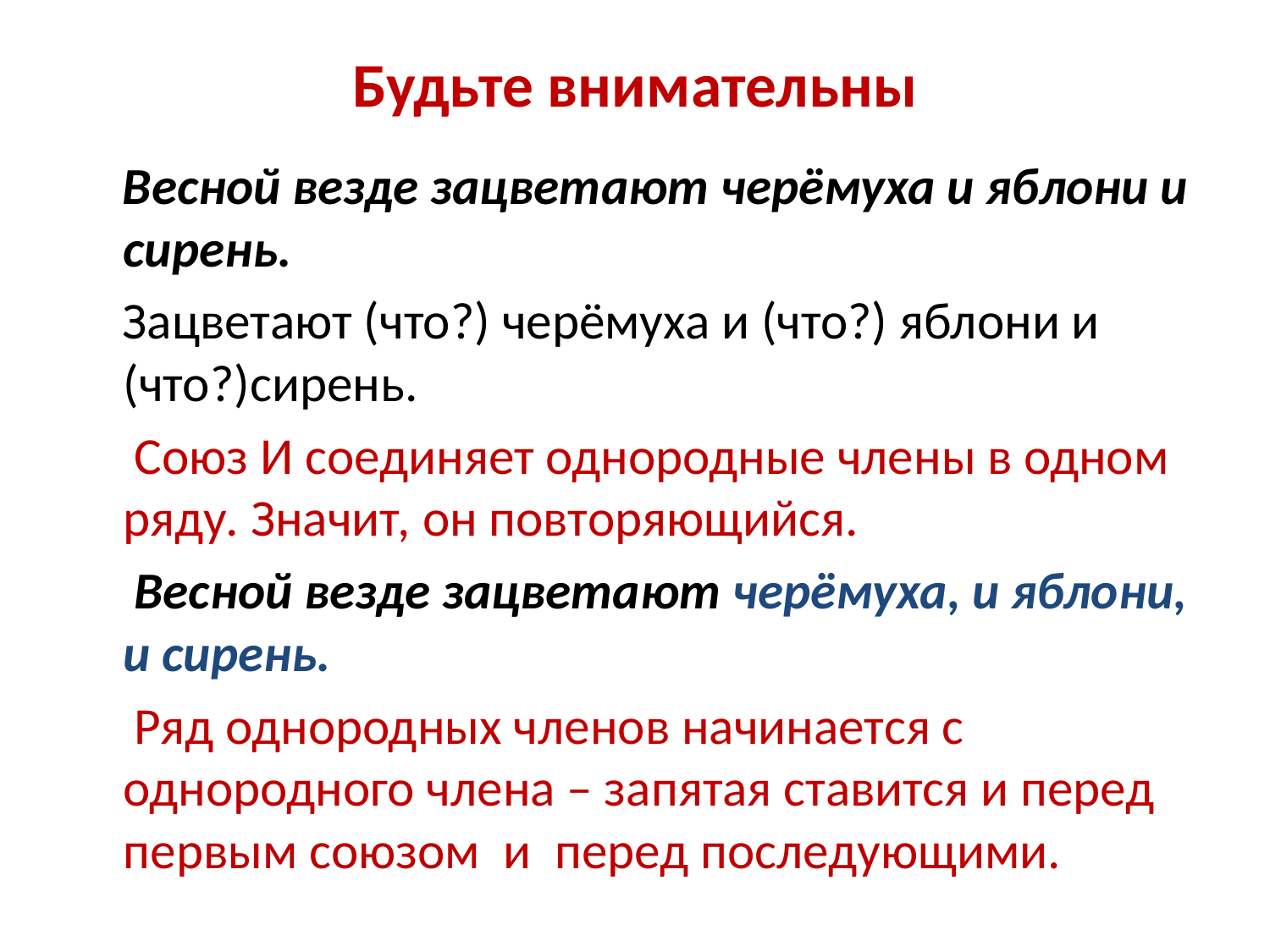

# Будьте внимательны
    Весной везде зацветают черёмуха и яблони и сирень.
    Зацветают (что?) черёмуха и (что?) яблони и (что?)сирень.
     Союз И соединяет однородные члены в одном ряду. Значит, он повторяющийся.
     Весной везде зацветают черёмуха, и яблони, и сирень.
     Ряд однородных членов начинается с однородного члена – запятая ставится и перед первым союзом  и  перед последующими.